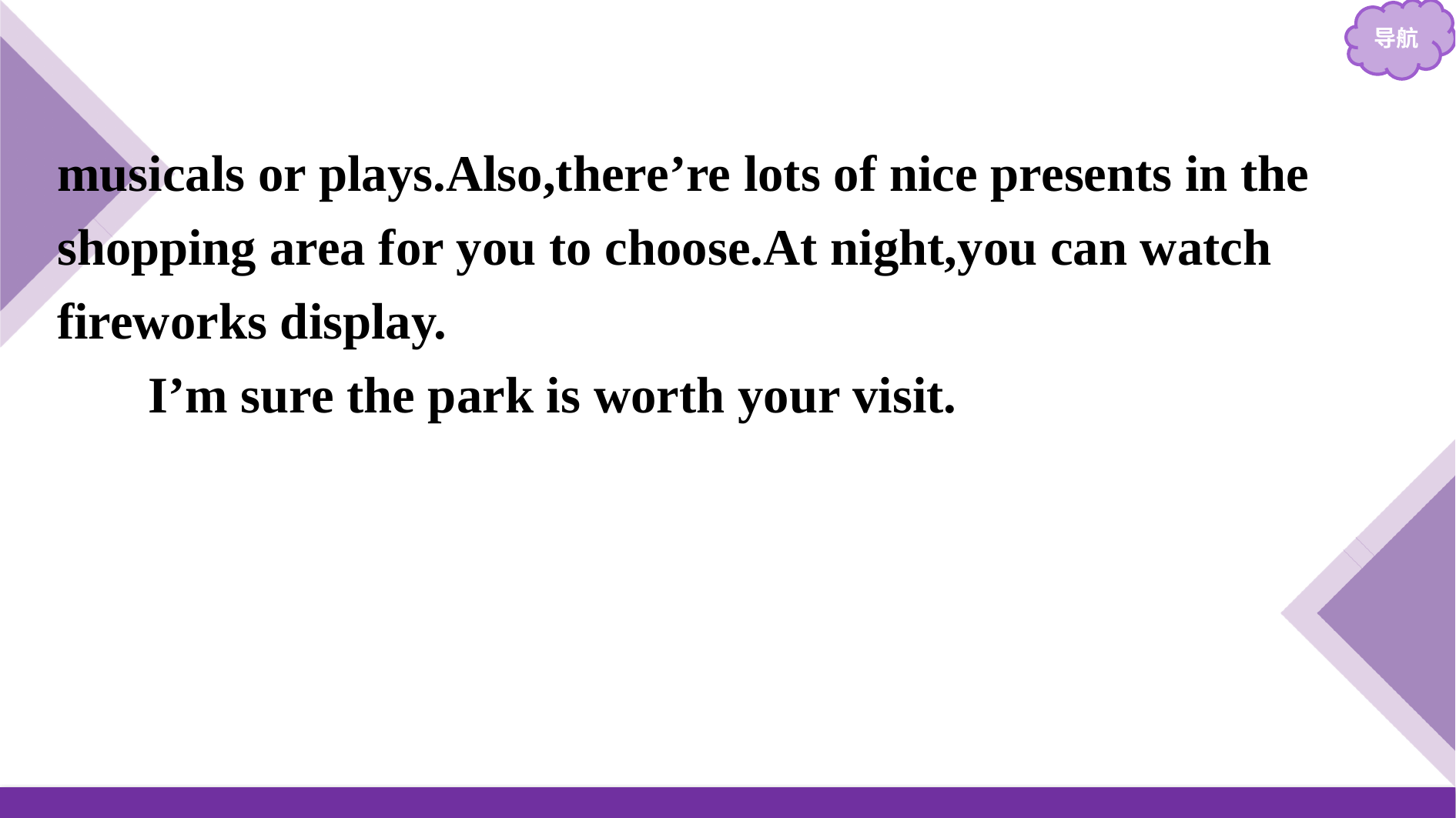

musicals or plays.Also,there’re lots of nice presents in the shopping area for you to choose.At night,you can watch fireworks display.
I’m sure the park is worth your visit.